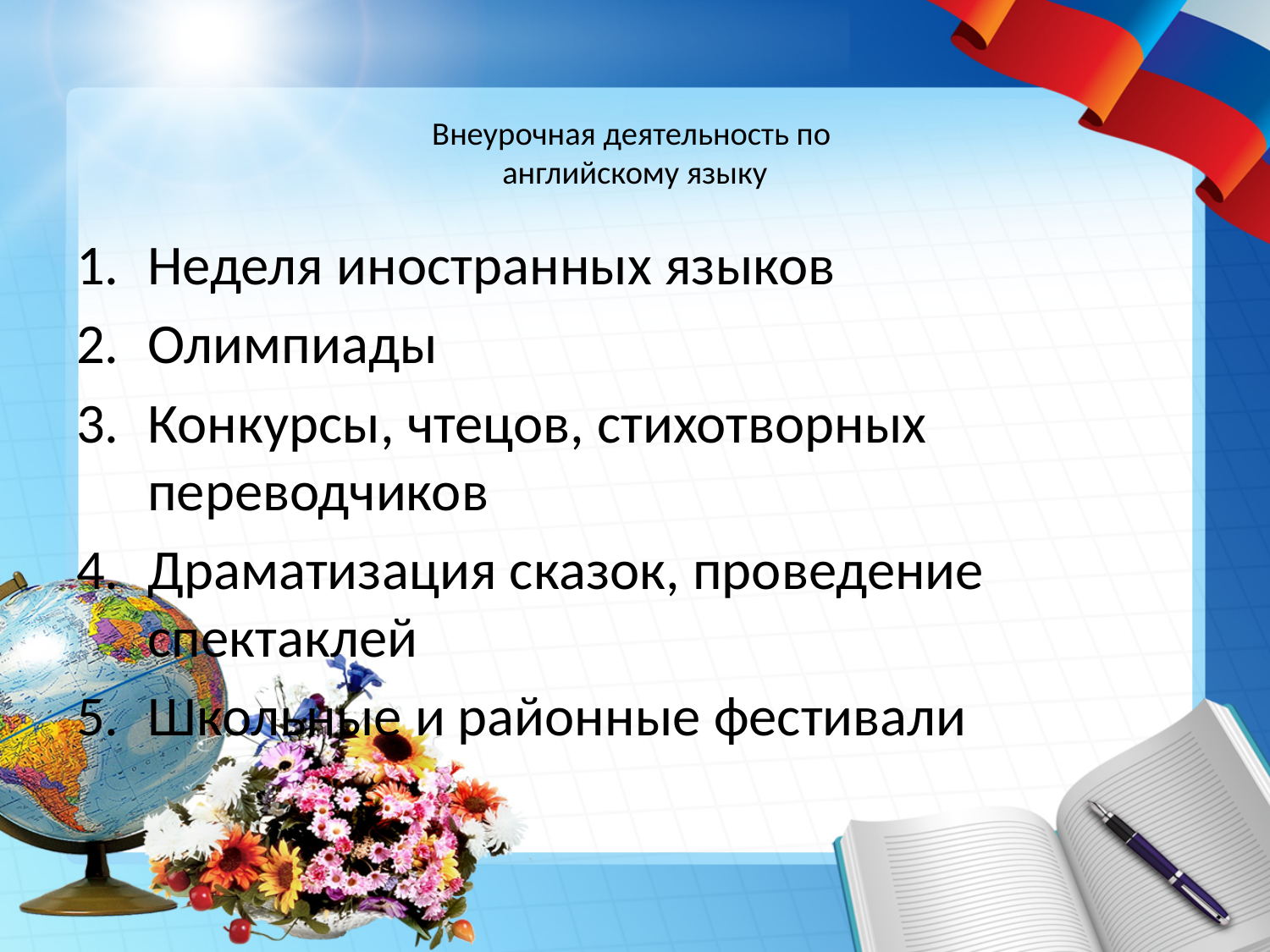

# Внеурочная деятельность по английскому языку
Неделя иностранных языков
Олимпиады
Конкурсы, чтецов, стихотворных переводчиков
Драматизация сказок, проведение спектаклей
Школьные и районные фестивали